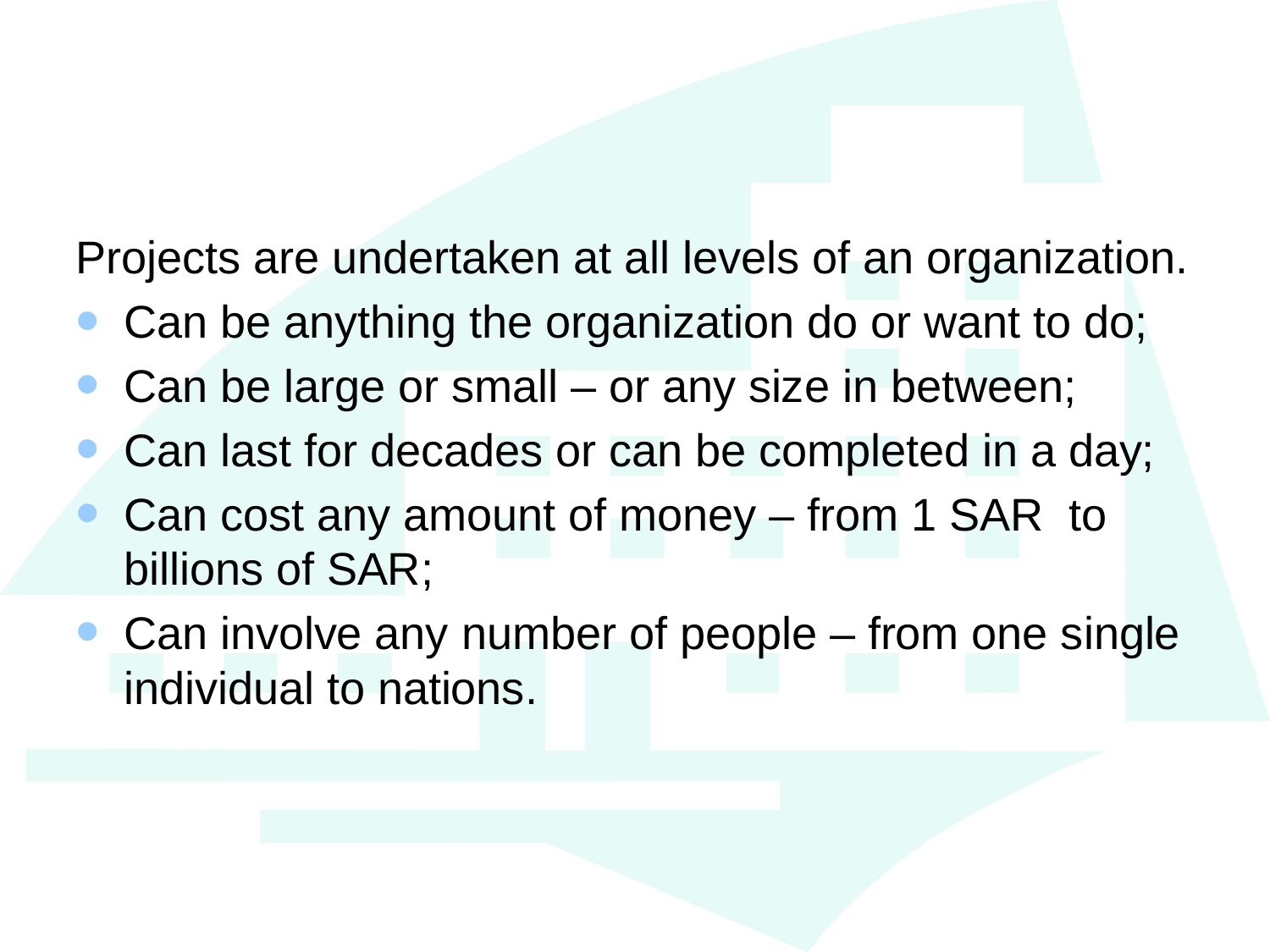

Projects are undertaken at all levels of an organization.
Can be anything the organization do or want to do;
Can be large or small – or any size in between;
Can last for decades or can be completed in a day;
Can cost any amount of money – from 1 SAR  to         billions of SAR;
Can involve any number of people – from one single  individual to nations.